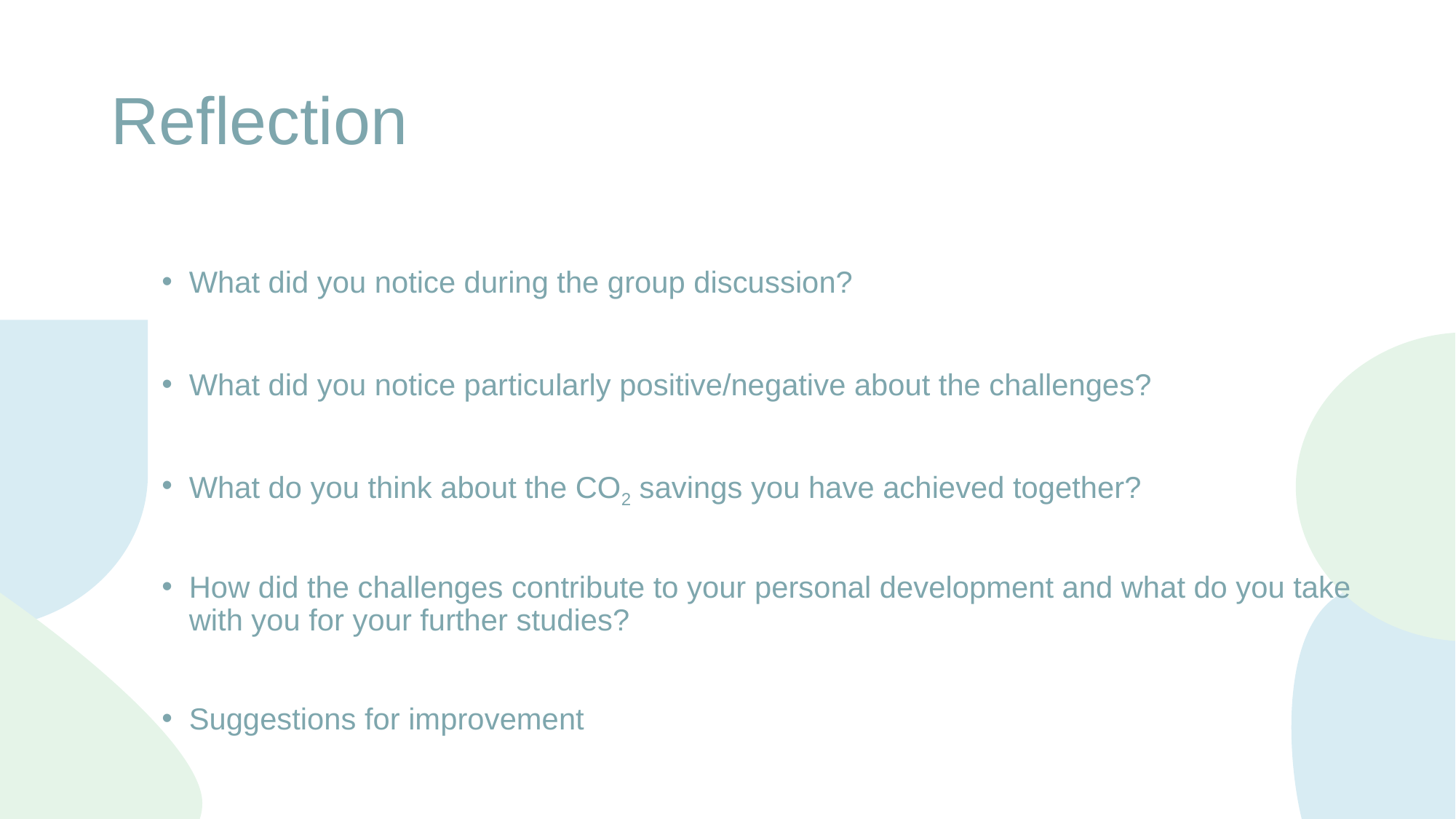

# Reflection
What did you notice during the group discussion?
What did you notice particularly positive/negative about the challenges?
What do you think about the CO2 savings you have achieved together?
How did the challenges contribute to your personal development and what do you take with you for your further studies?
Suggestions for improvement

17